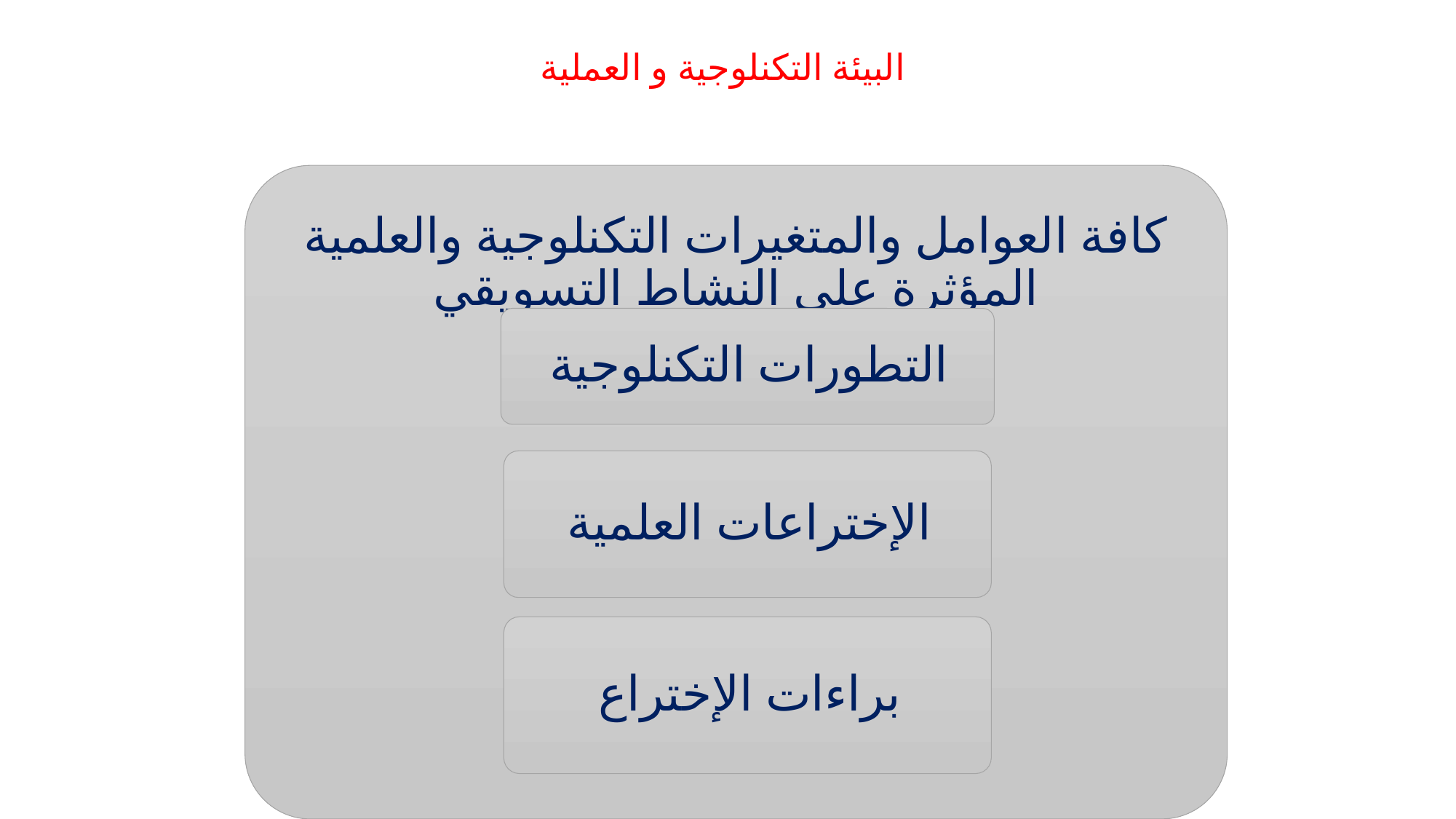

# البيئة التكنلوجية و العملية
كافة العوامل والمتغيرات التكنلوجية والعلمية المؤثرة على النشاط التسويقي
التطورات التكنلوجية
براءات الإختراع
الإختراعات العلمية